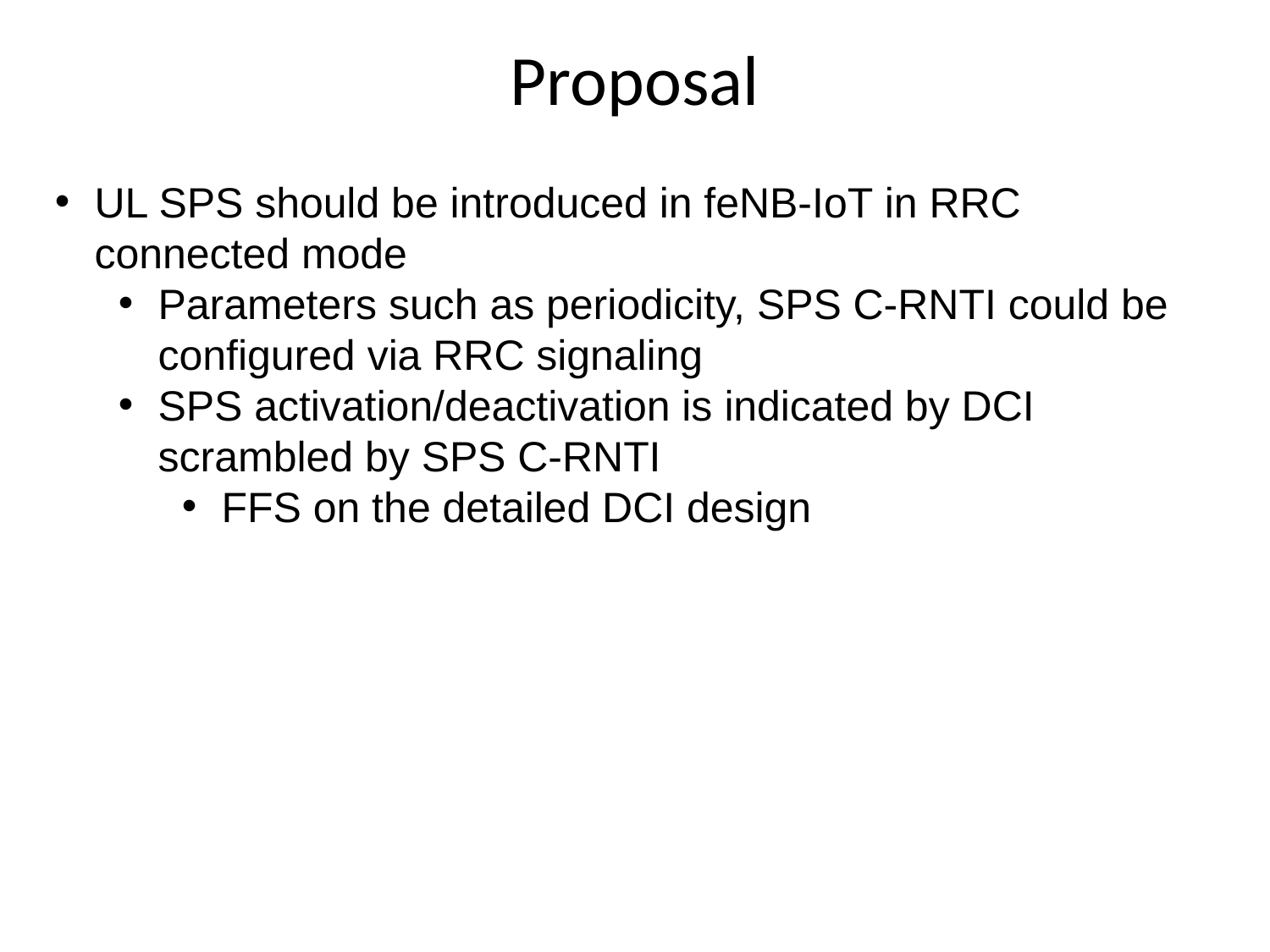

Proposal
UL SPS should be introduced in feNB-IoT in RRC connected mode
Parameters such as periodicity, SPS C-RNTI could be configured via RRC signaling
SPS activation/deactivation is indicated by DCI scrambled by SPS C-RNTI
FFS on the detailed DCI design